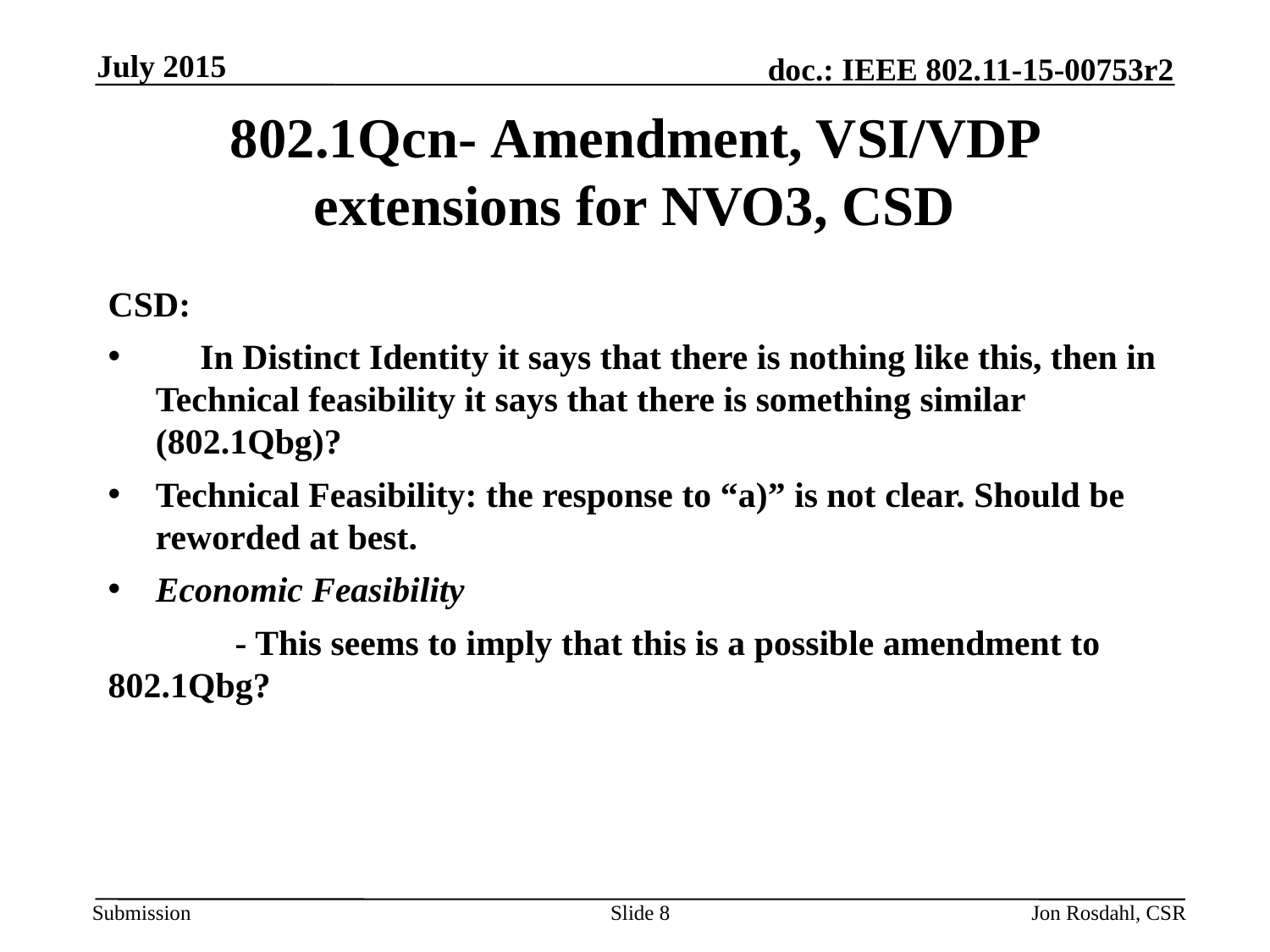

July 2015
# 802.1Qcn- Amendment, VSI/VDP extensions for NVO3, CSD
CSD:
     In Distinct Identity it says that there is nothing like this, then in Technical feasibility it says that there is something similar (802.1Qbg)?
Technical Feasibility: the response to “a)” is not clear. Should be reworded at best.
Economic Feasibility
	- This seems to imply that this is a possible amendment to 802.1Qbg?

Slide 8
Jon Rosdahl, CSR